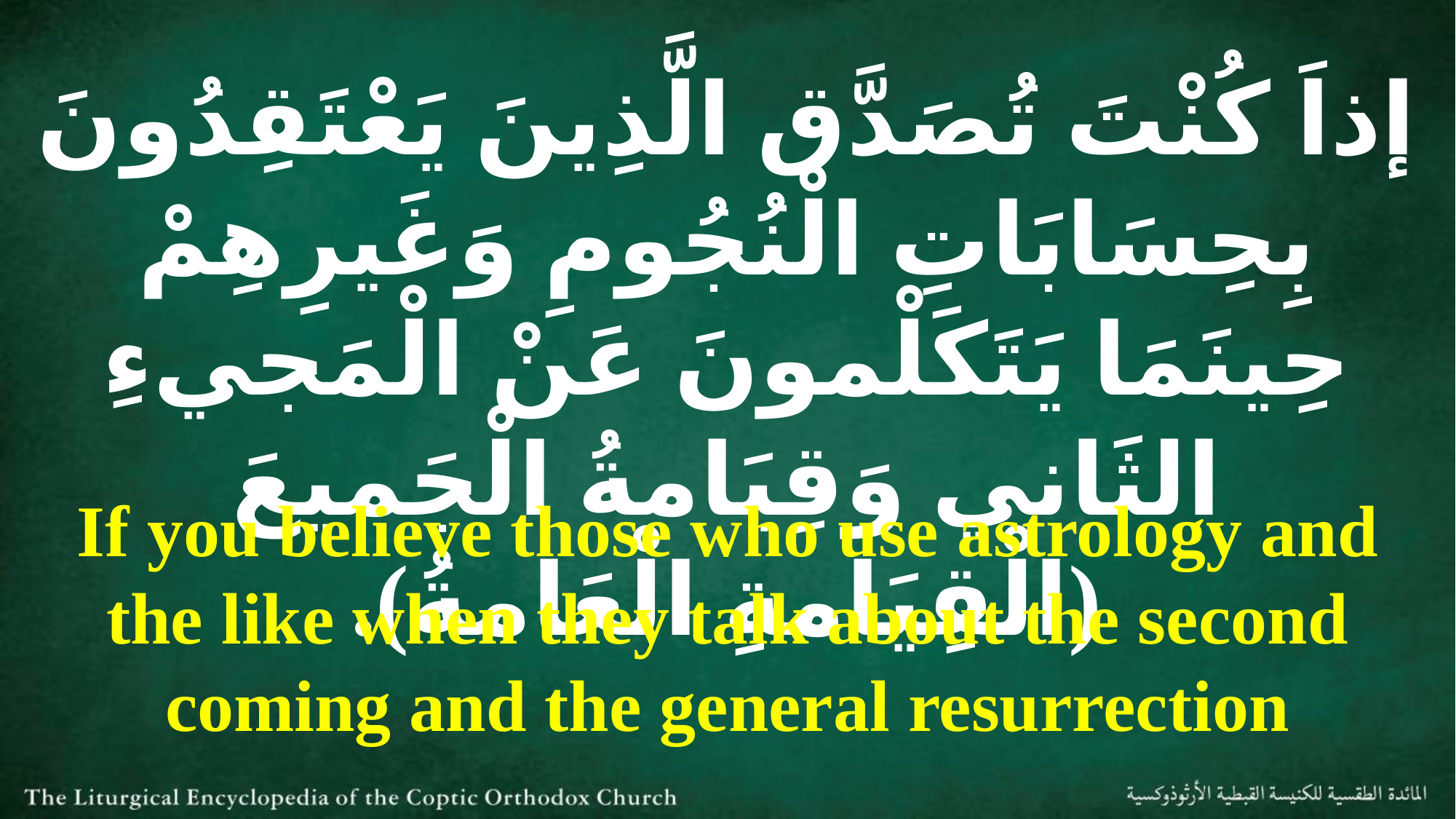

إذاَ كُنْتَ تُصَدَّق الَّذِينَ يَعْتَقِدُونَ بِحِسَابَاتِ الْنُجُومِ وَغَيرِهِمْ حِينَمَا يَتَكَلْمونَ عَنْ الْمَجيءِ الثَاني وَقِيَامةُ الْجَميعَ (الْقِيَامةِ الْعَامةُ).
If you believe those who use astrology and the like when they talk about the second coming and the general resurrection